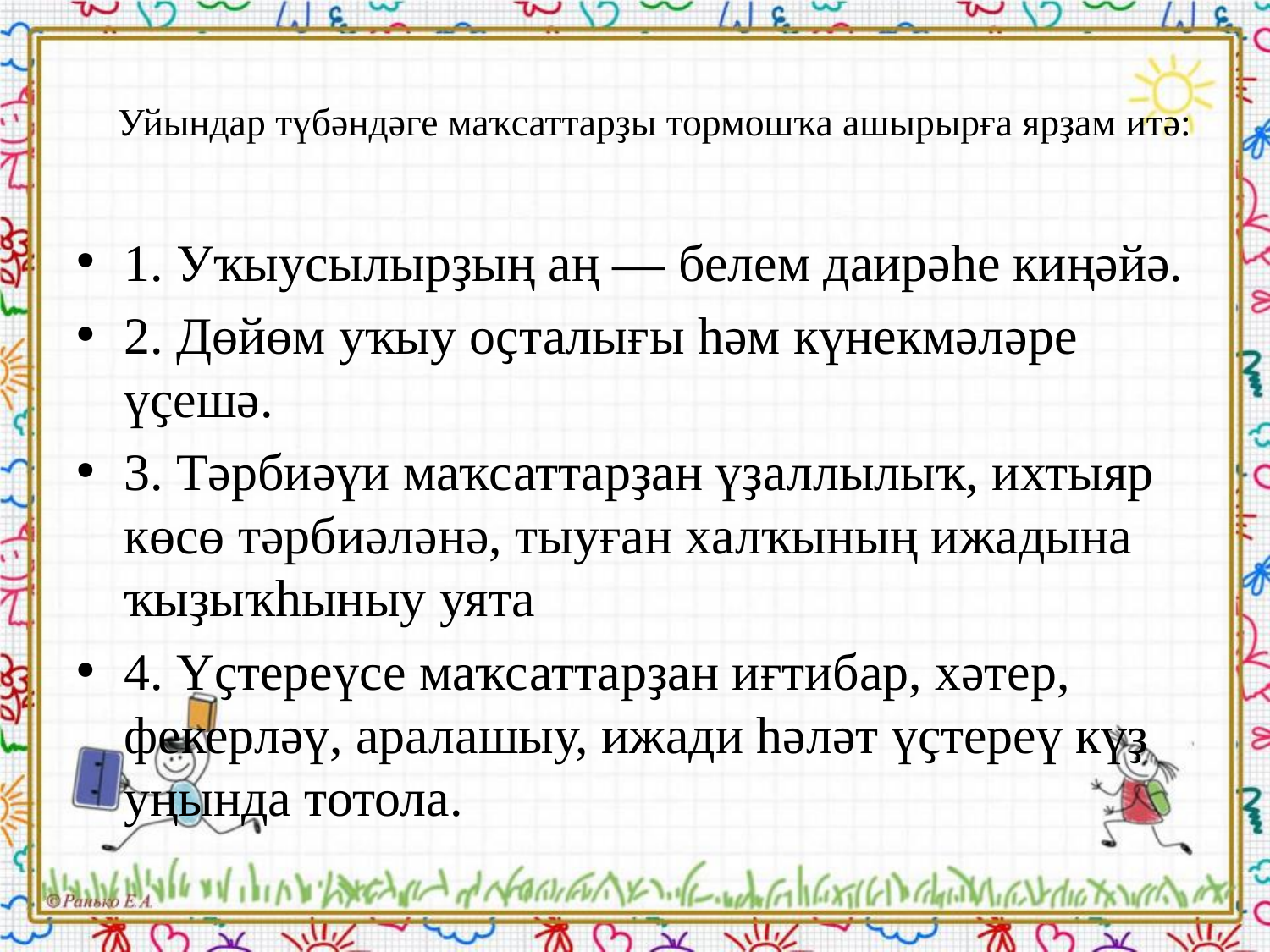

# Уйындар түбәндәге маҡсаттарҙы тормошҡа ашырырға ярҙам итә:
1. Уҡыусылырҙың аң — белем даирәһе киңәйә.
2. Дөйөм уҡыу оҫталығы һәм күнекмәләре үҫешә.
3. Тәрбиәүи маҡсаттарҙан үҙаллылыҡ, ихтыяр көсө тәрбиәләнә, тыуған халҡының ижадына ҡыҙыҡһыныу уята
4. Үҫтереүсе маҡсаттарҙан иғтибар, хәтер, фекерләү, аралашыу, ижади һәләт үҫтереү күҙ уңында тотола.